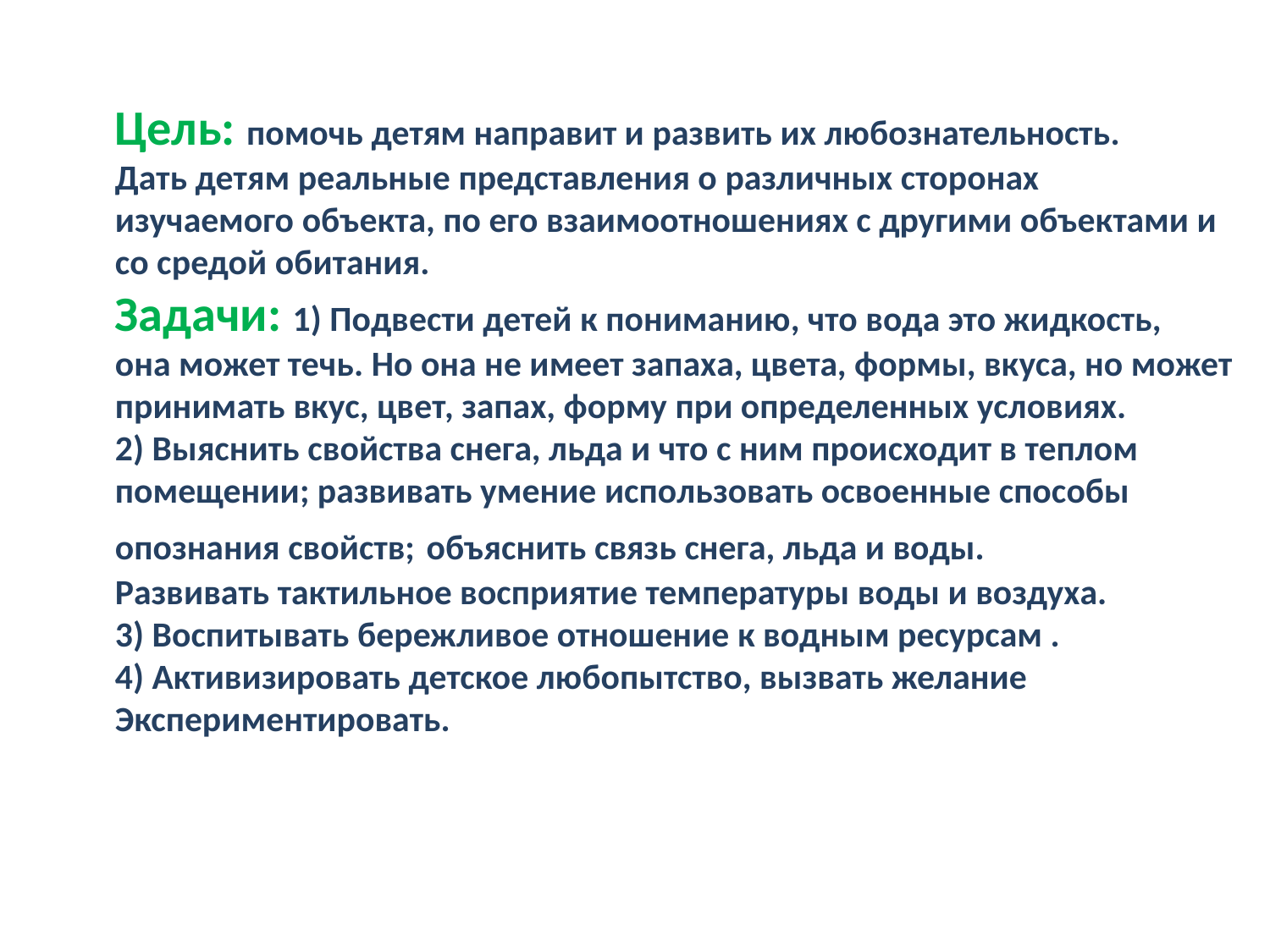

Цель: помочь детям направит и развить их любознательность.
Дать детям реальные представления о различных сторонах
изучаемого объекта, по его взаимоотношениях с другими объектами и
со средой обитания.
Задачи: 1) Подвести детей к пониманию, что вода это жидкость,
она может течь. Но она не имеет запаха, цвета, формы, вкуса, но может
принимать вкус, цвет, запах, форму при определенных условиях.
2) Выяснить свойства снега, льда и что с ним происходит в теплом
помещении; развивать умение использовать освоенные способы
опознания свойств; объяснить связь снега, льда и воды.
Развивать тактильное восприятие температуры воды и воздуха.
3) Воспитывать бережливое отношение к водным ресурсам .
4) Активизировать детское любопытство, вызвать желание
Экспериментировать.